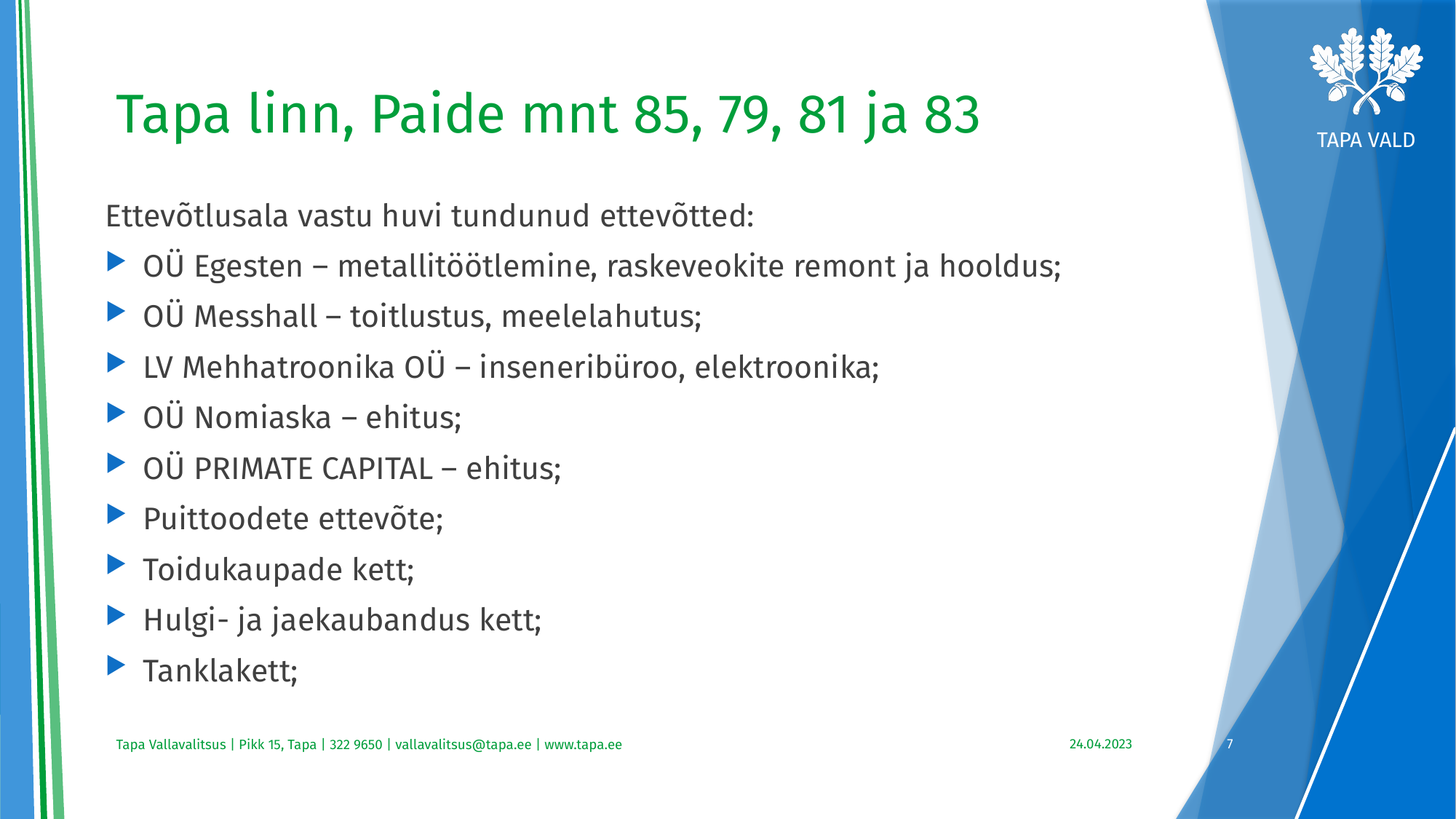

# Tapa linn, Paide mnt 85, 79, 81 ja 83
Ettevõtlusala vastu huvi tundunud ettevõtted:
OÜ Egesten – metallitöötlemine, raskeveokite remont ja hooldus;
OÜ Messhall – toitlustus, meelelahutus;
LV Mehhatroonika OÜ – inseneribüroo, elektroonika;
OÜ Nomiaska – ehitus;
OÜ PRIMATE CAPITAL – ehitus;
Puittoodete ettevõte;
Toidukaupade kett;
Hulgi- ja jaekaubandus kett;
Tanklakett;

24.04.2023
7
Tapa Vallavalitsus | Pikk 15, Tapa | 322 9650 | vallavalitsus@tapa.ee | www.tapa.ee